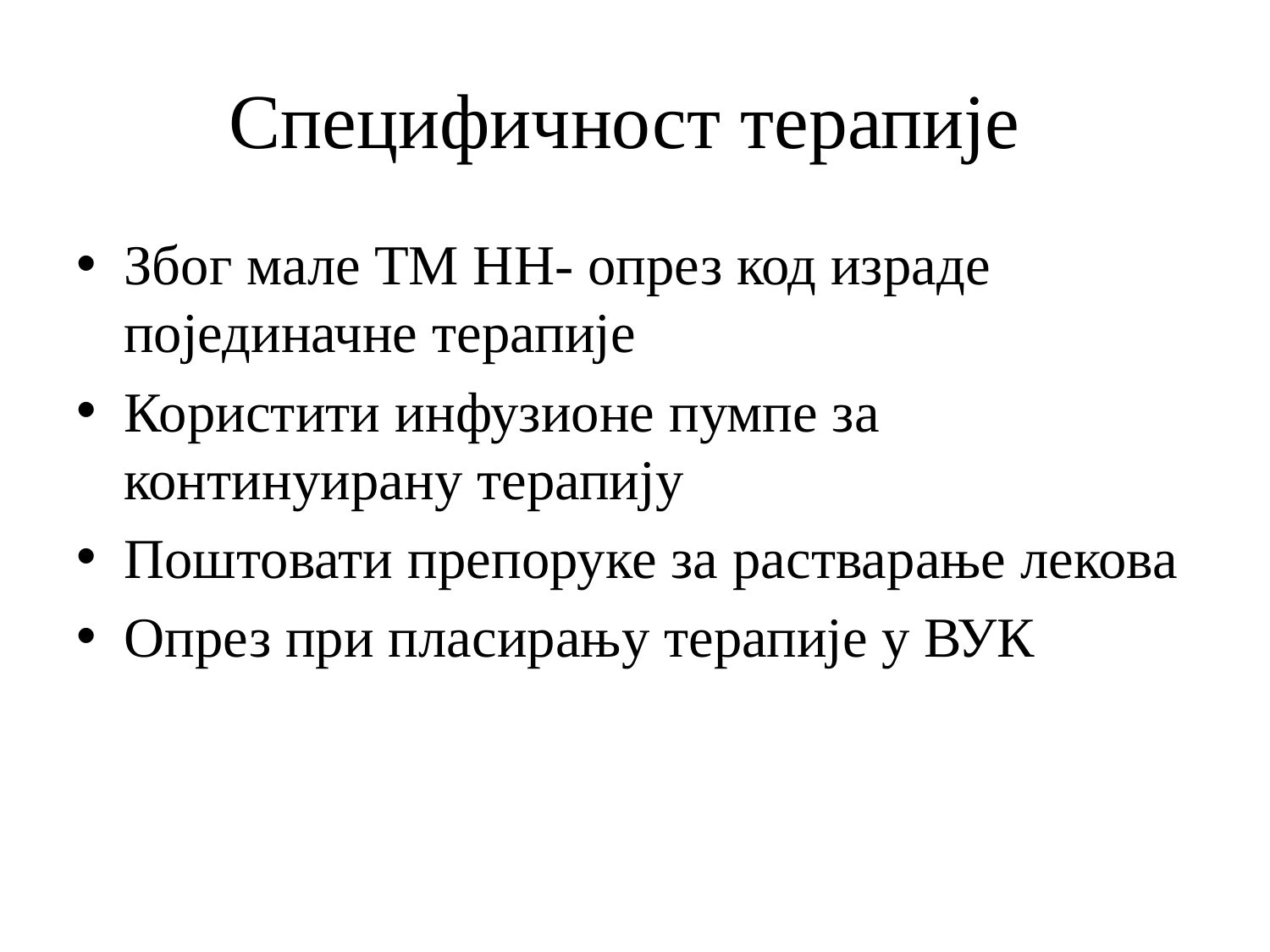

# Специфичност терапије
Због мале ТМ НН- опрез код израде појединачне терапије
Користити инфузионе пумпе за континуирану терапију
Поштовати препоруке за растварање лекова
Опрез при пласирању терапије у ВУК